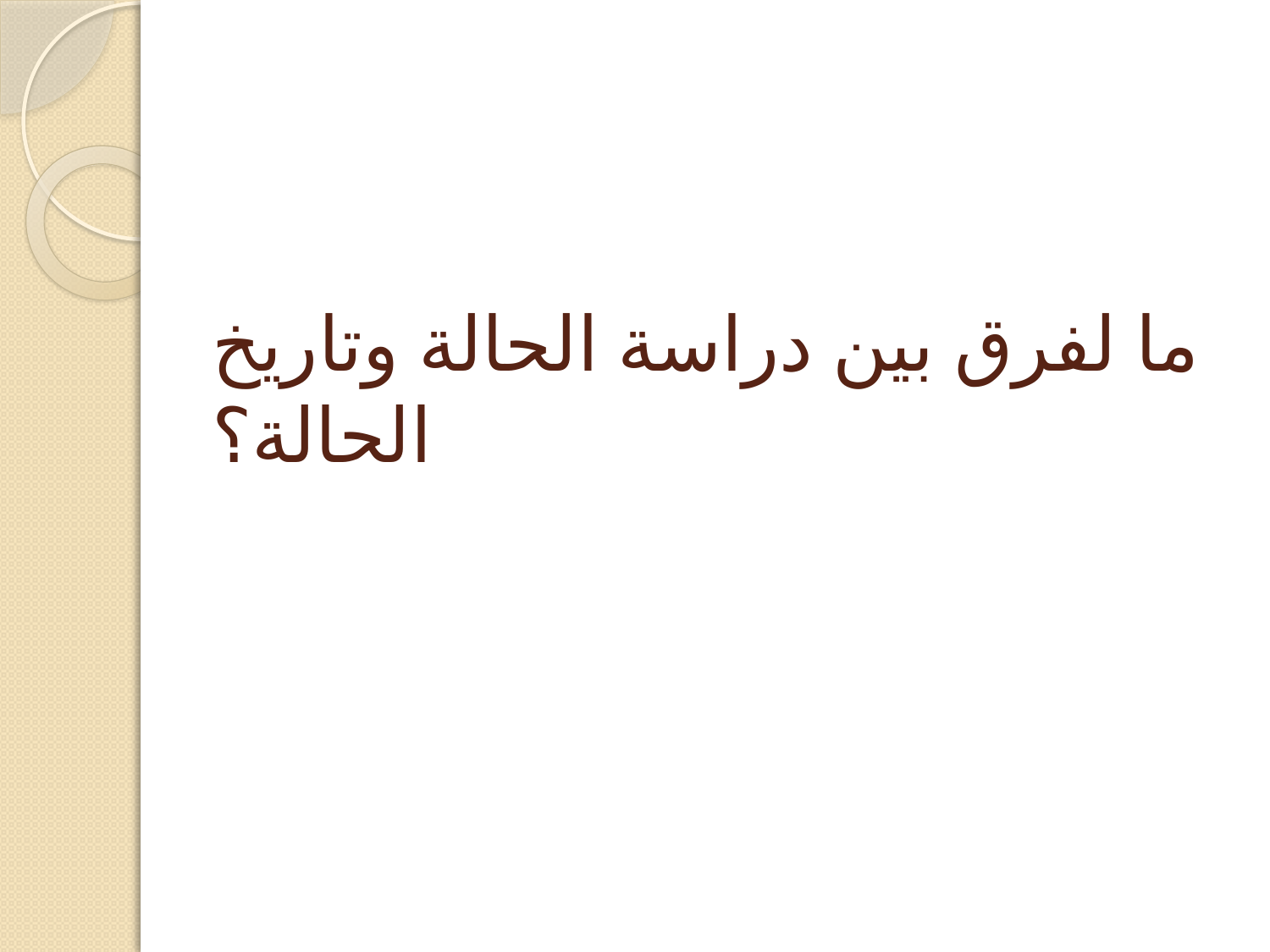

# ما لفرق بين دراسة الحالة وتاريخ الحالة؟